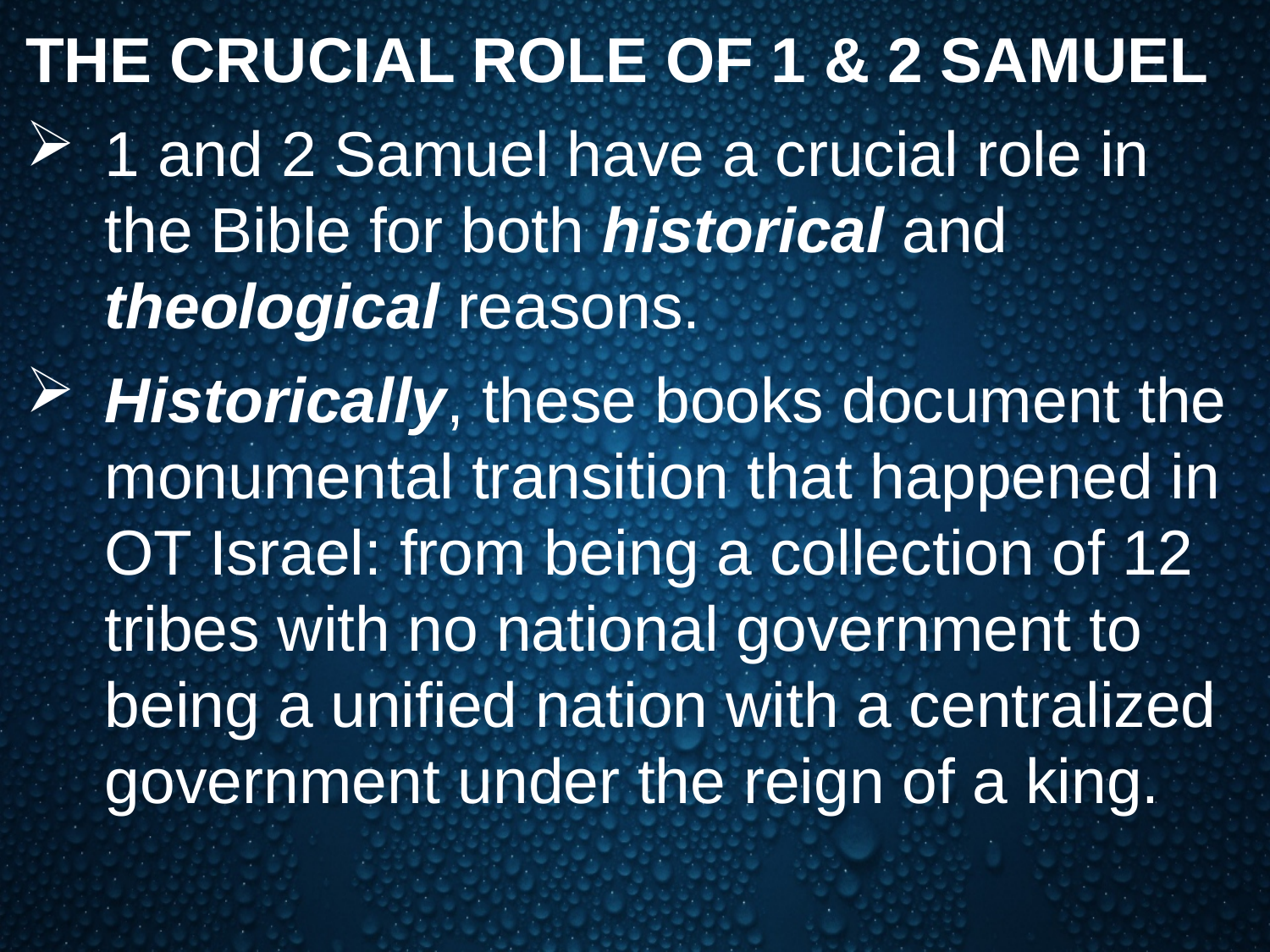

The Crucial Role of 1 & 2 Samuel
1 and 2 Samuel have a crucial role in the Bible for both historical and theological reasons.
Historically, these books document the monumental transition that happened in OT Israel: from being a collection of 12 tribes with no national government to being a unified nation with a centralized government under the reign of a king.